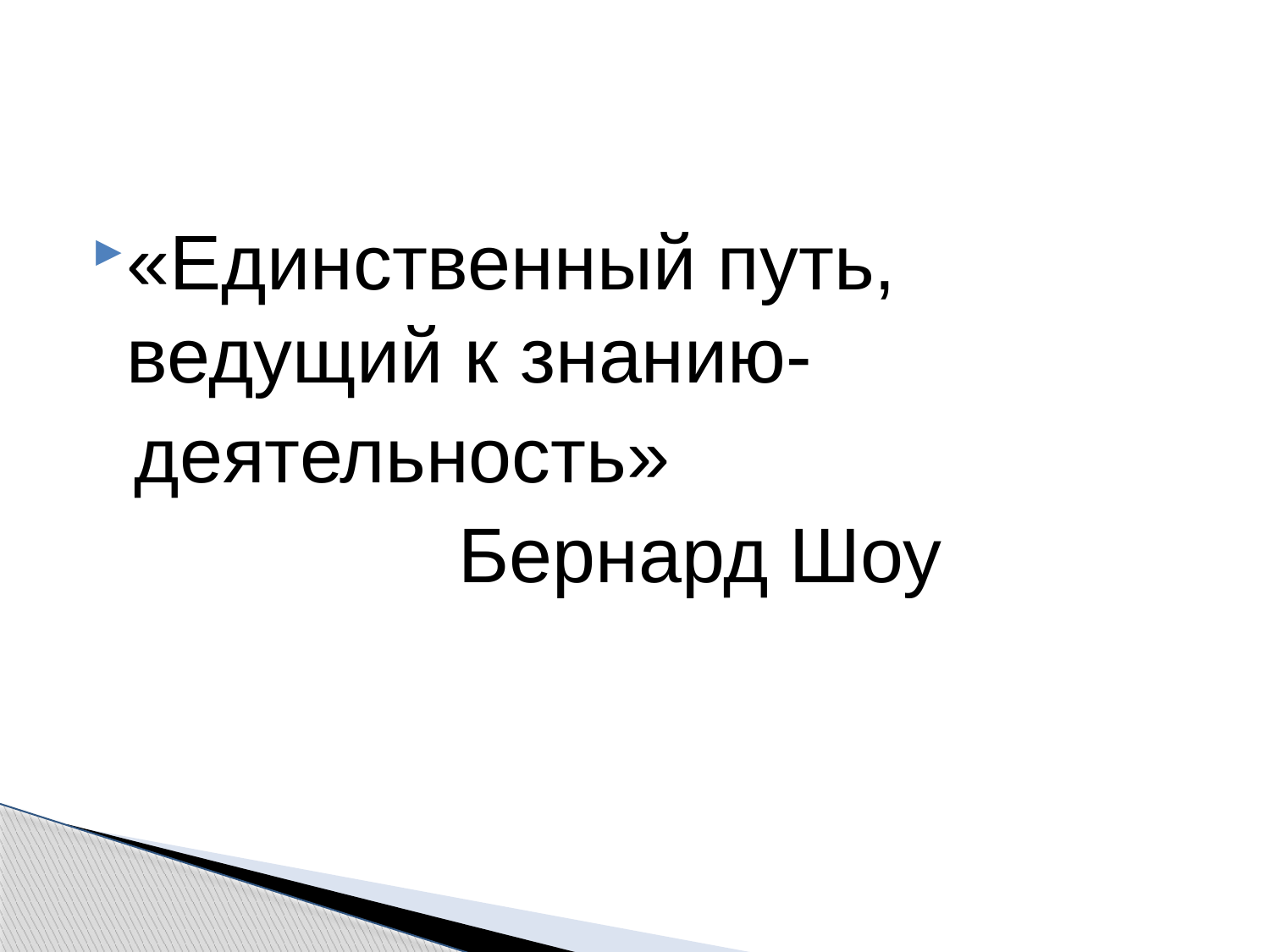

«Единственный путь, ведущий к знанию-
  деятельность»
                 Бернард Шоу